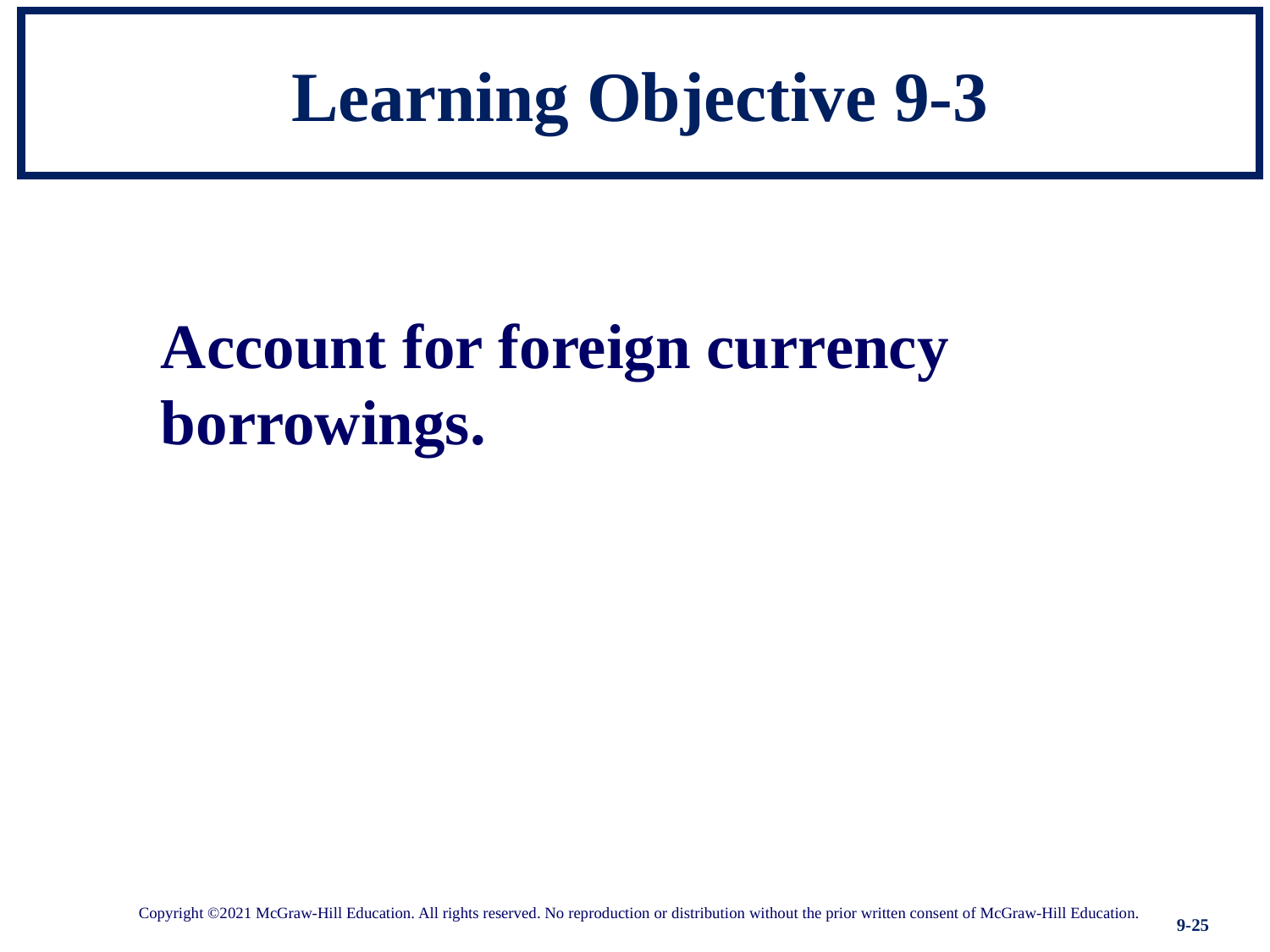

# Learning Objective 9-3

Account for foreign currency borrowings.

Copyright ©2021 McGraw-Hill Education. All rights reserved. No reproduction or distribution without the prior written consent of McGraw-Hill Education.
9-25